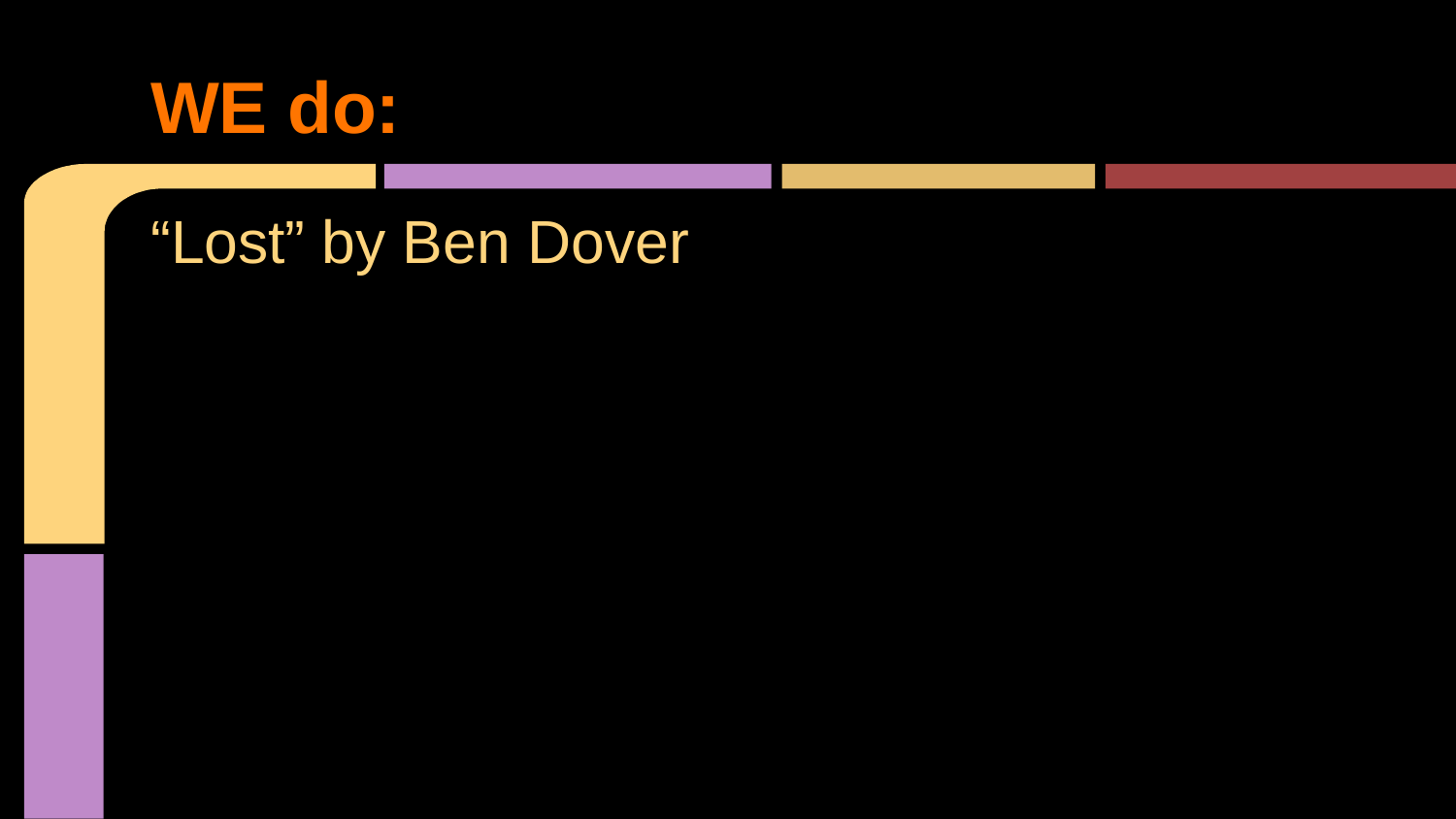

# WE do:
“Lost” by Ben Dover